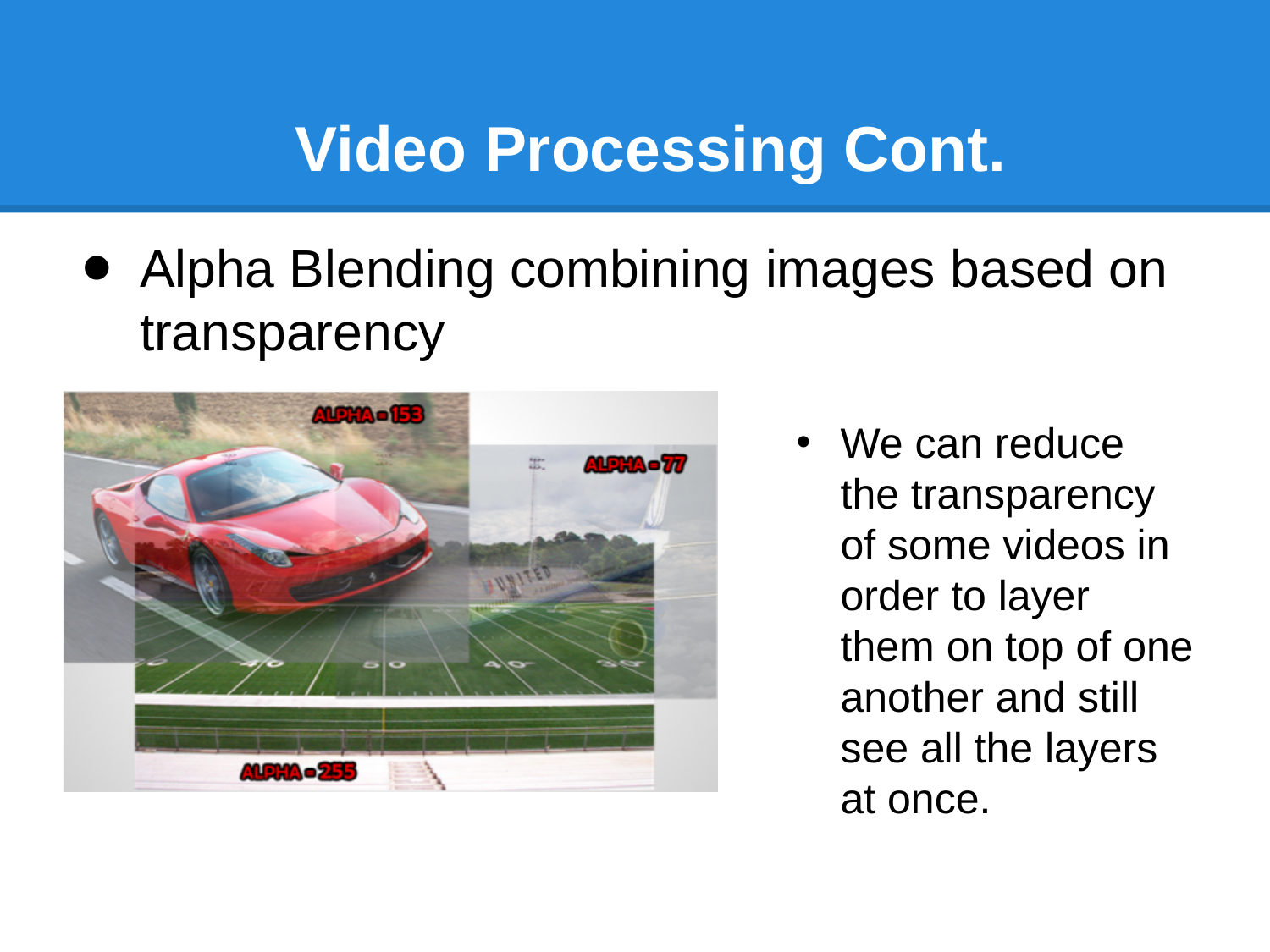

# Video Processing Cont.
Alpha Blending combining images based on transparency

We can reduce the transparency of some videos in order to layer them on top of one another and still see all the layers at once.